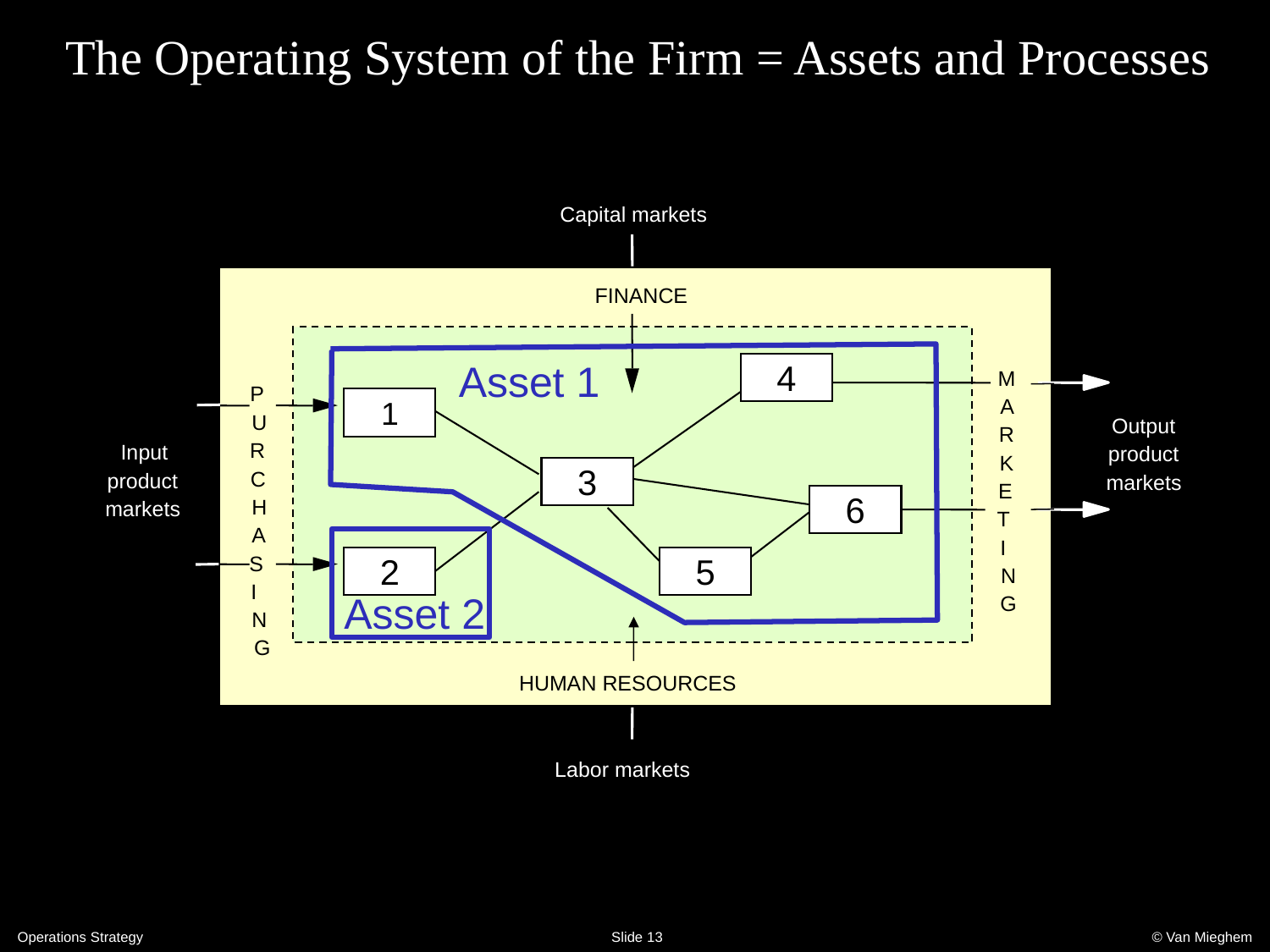

# The Operating System of the Firm = Assets and Processes
Capital markets

FINANCE

Asset 1
4
M

P

1
A

U
Output
R
R
Input
product
K
3
C
product
markets

E
6

H
markets

T

A

I
2
5
S

N
I
Asset 2
G
N

G
HUMAN RESOURCES

Labor markets